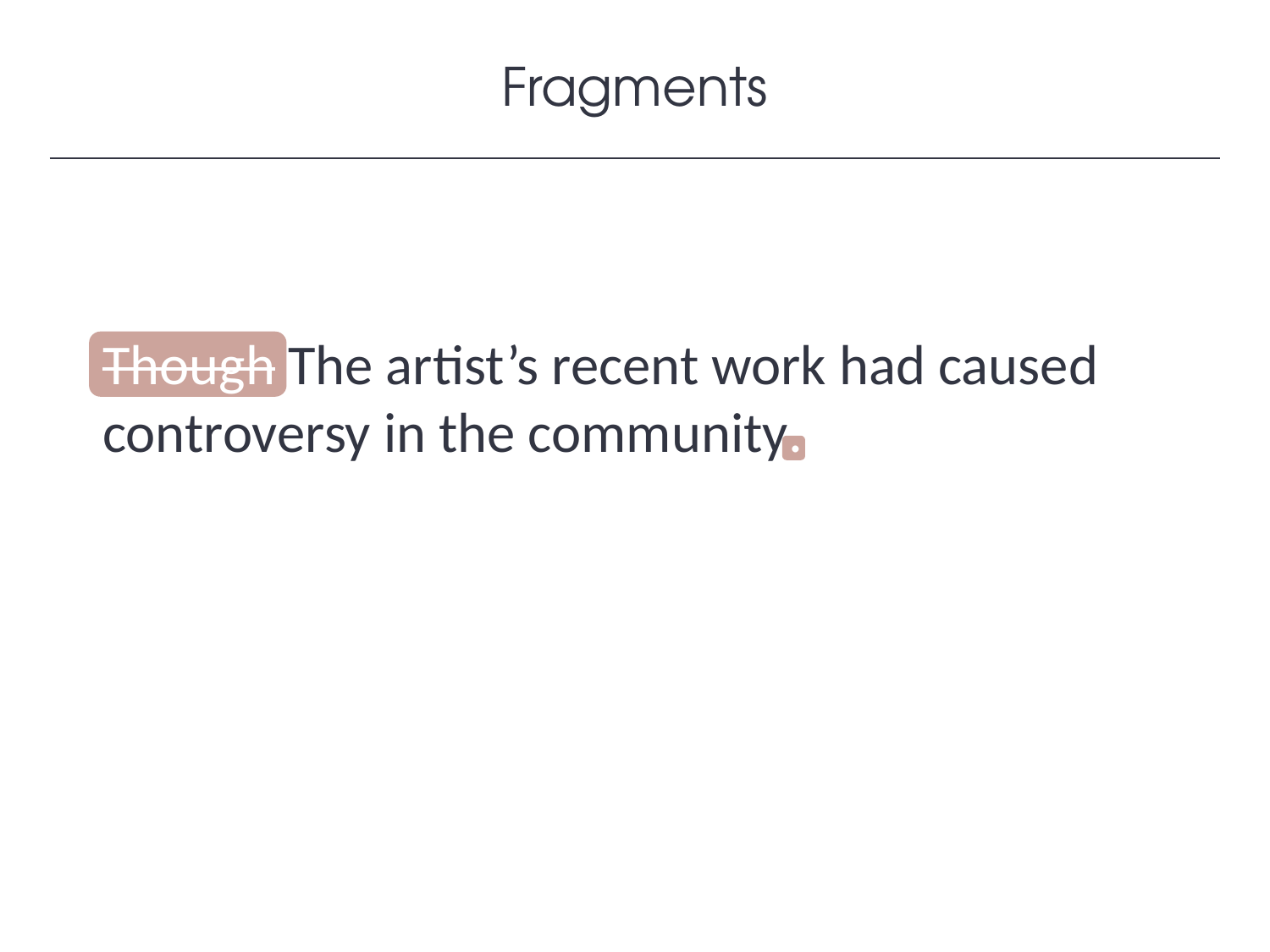

Fragments
HAWKES LEARNING
Though The artist’s recent work had caused controversy in the community.